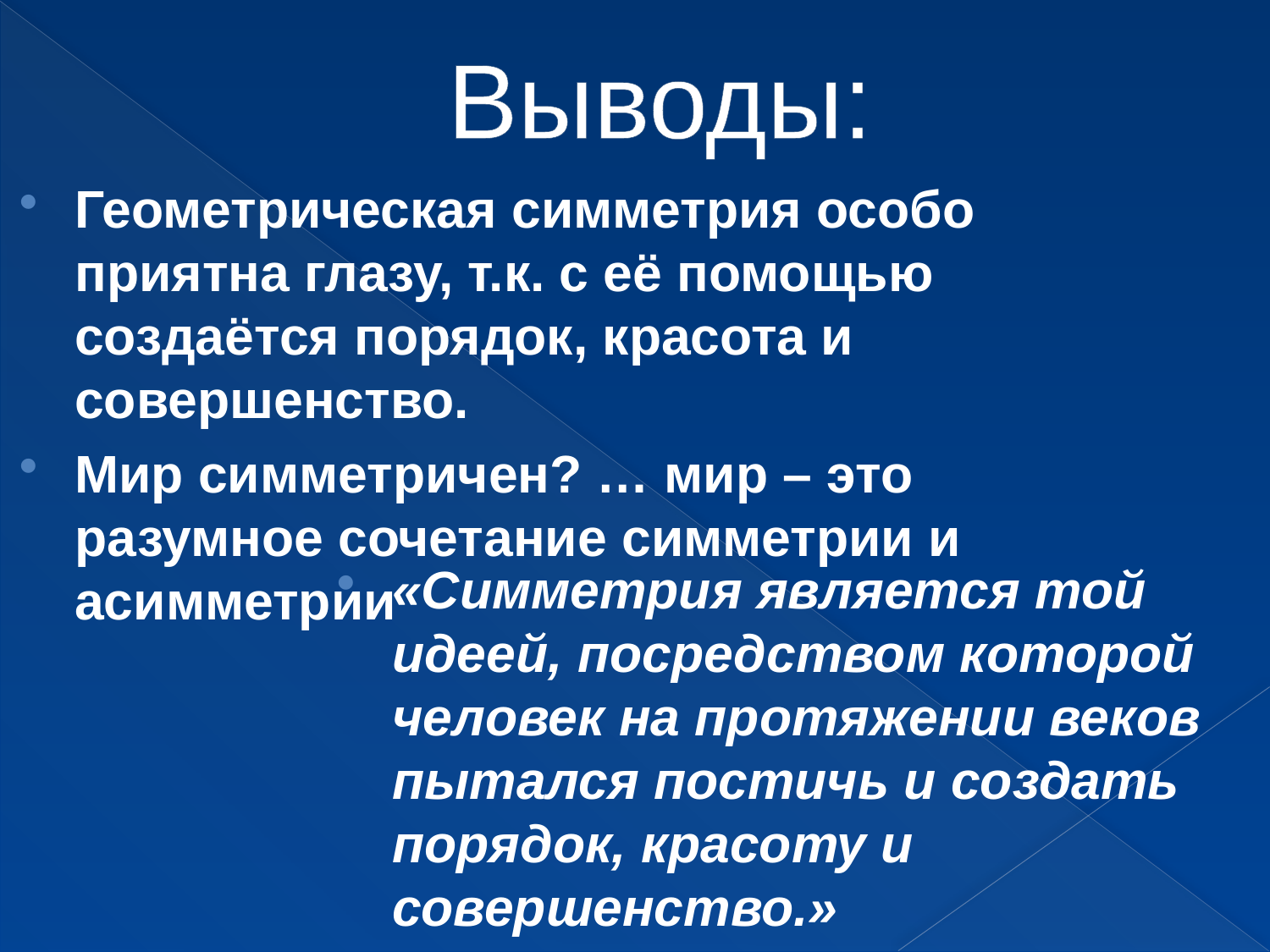

# Выводы:
Геометрическая симметрия особо приятна глазу, т.к. с её помощью создаётся порядок, красота и совершенство.
Мир симметричен? … мир – это разумное сочетание симметрии и асимметрии

«Симметрия является той идеей, посредством которой человек на протяжении веков пытался постичь и создать порядок, красоту и совершенство.»
     Г. Вейль.